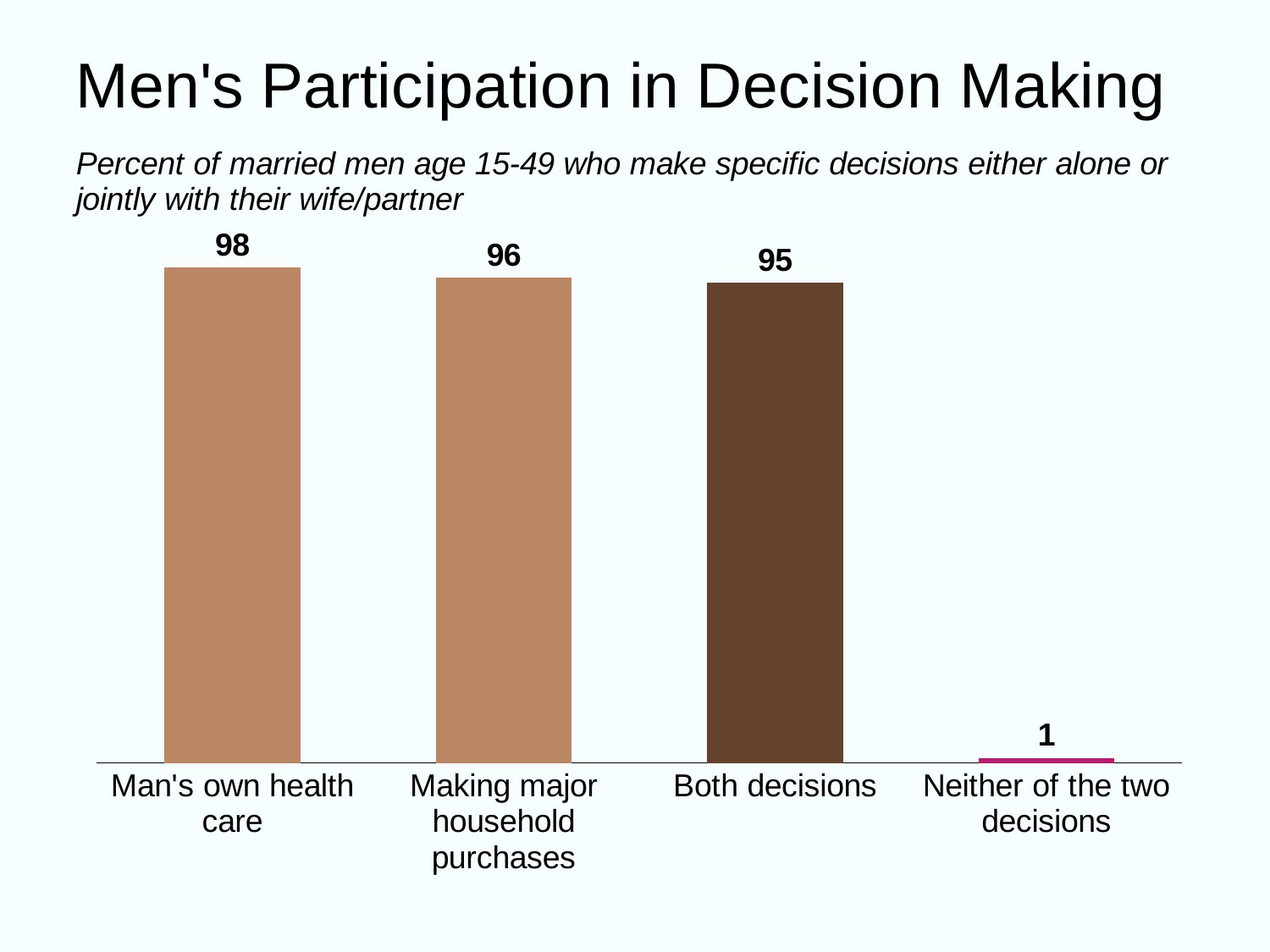

### Chart

| Category | Column1 |
|---|---|
| Man's own health care | 98.0 |
| Making major household purchases | 96.0 |
| Both decisions | 95.0 |
| Neither of the two decisions | 1.0 |